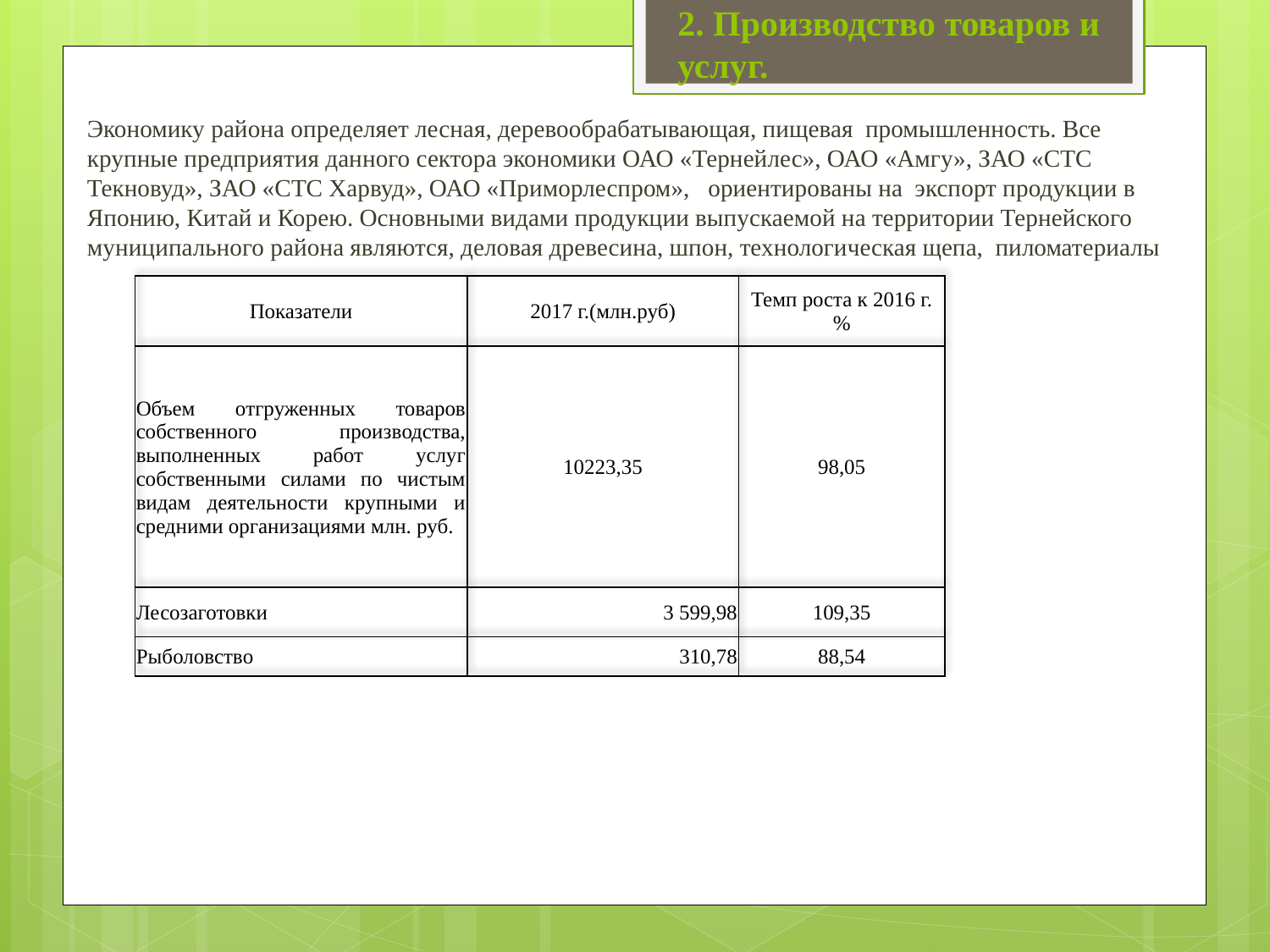

# 2. Производство товаров и услуг.
Экономику района определяет лесная, деревообрабатывающая, пищевая  промышленность. Все крупные предприятия данного сектора экономики ОАО «Тернейлес», ОАО «Амгу», ЗАО «СТС Текновуд», ЗАО «СТС Харвуд», ОАО «Приморлеспром»,   ориентированы на  экспорт продукции в Японию, Китай и Корею. Основными видами продукции выпускаемой на территории Тернейского муниципального района являются, деловая древесина, шпон, технологическая щепа,  пиломатериалы

| Показатели | 2017 г.(млн.руб) | Темп роста к 2016 г. % |
| --- | --- | --- |
| Объем отгруженных товаров собственного производства, выполненных работ услуг собственными силами по чистым видам деятельности крупными и средними организациями млн. руб. | 10223,35 | 98,05 |
| Лесозаготовки | 3 599,98 | 109,35 |
| Рыболовство | 310,78 | 88,54 |